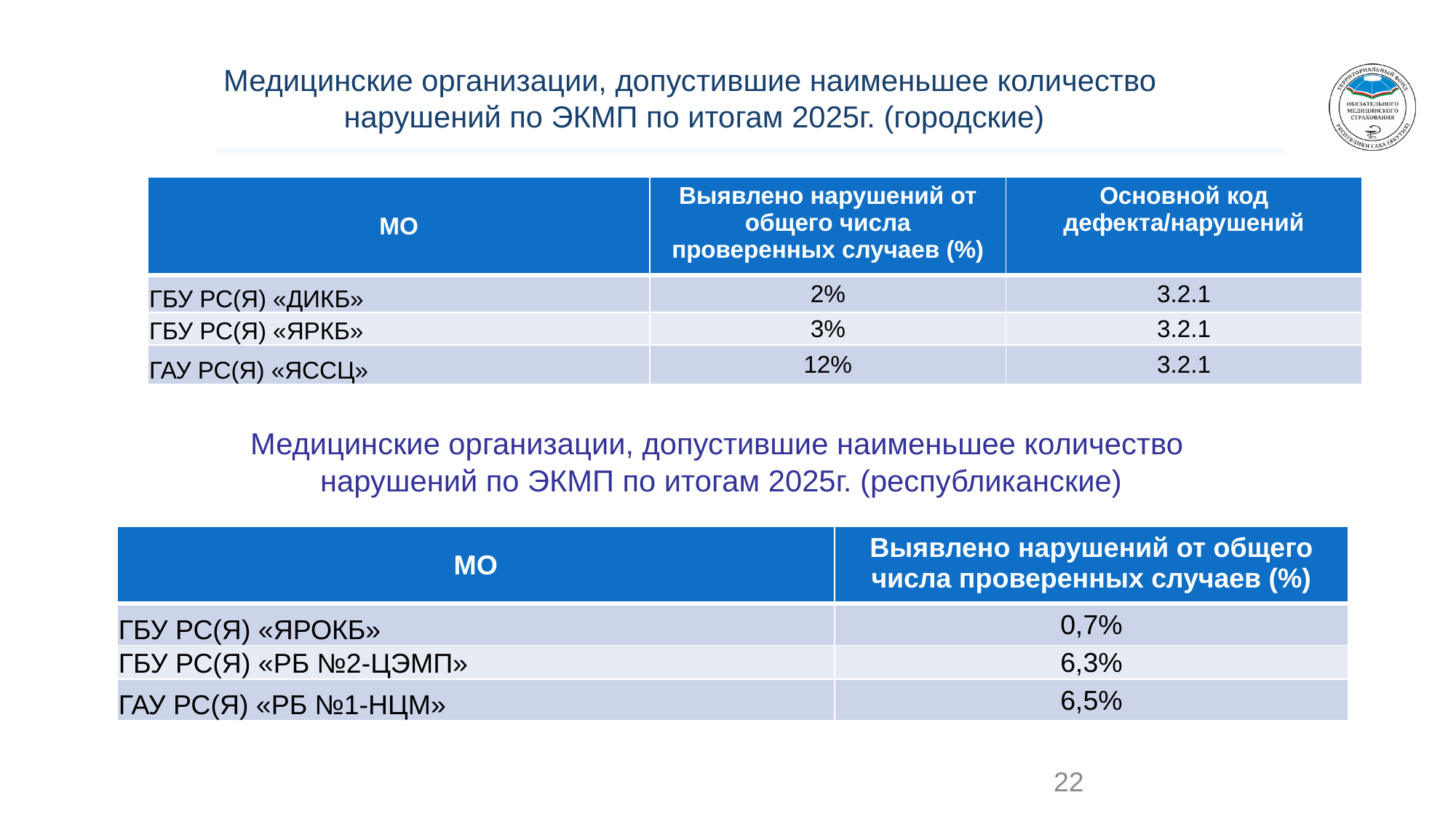

Медицинские организации, допустившие наименьшее количество
нарушений по ЭКМП по итогам 2025г. (городские)
| МО | Выявлено нарушений от общего числа проверенных случаев (%) | Основной код дефекта/нарушений |
| --- | --- | --- |
| ГБУ РС(Я) «ДИКБ» | 2% | 3.2.1 |
| ГБУ РС(Я) «ЯРКБ» | 3% | 3.2.1 |
| ГАУ РС(Я) «ЯССЦ» | 12% | 3.2.1 |
Медицинские организации, допустившие наименьшее количество
нарушений по ЭКМП по итогам 2025г. (республиканские)
| МО | Выявлено нарушений от общего числа проверенных случаев (%) |
| --- | --- |
| ГБУ РС(Я) «ЯРОКБ» | 0,7% |
| ГБУ РС(Я) «РБ №2-ЦЭМП» | 6,3% |
| ГАУ РС(Я) «РБ №1-НЦМ» | 6,5% |
22